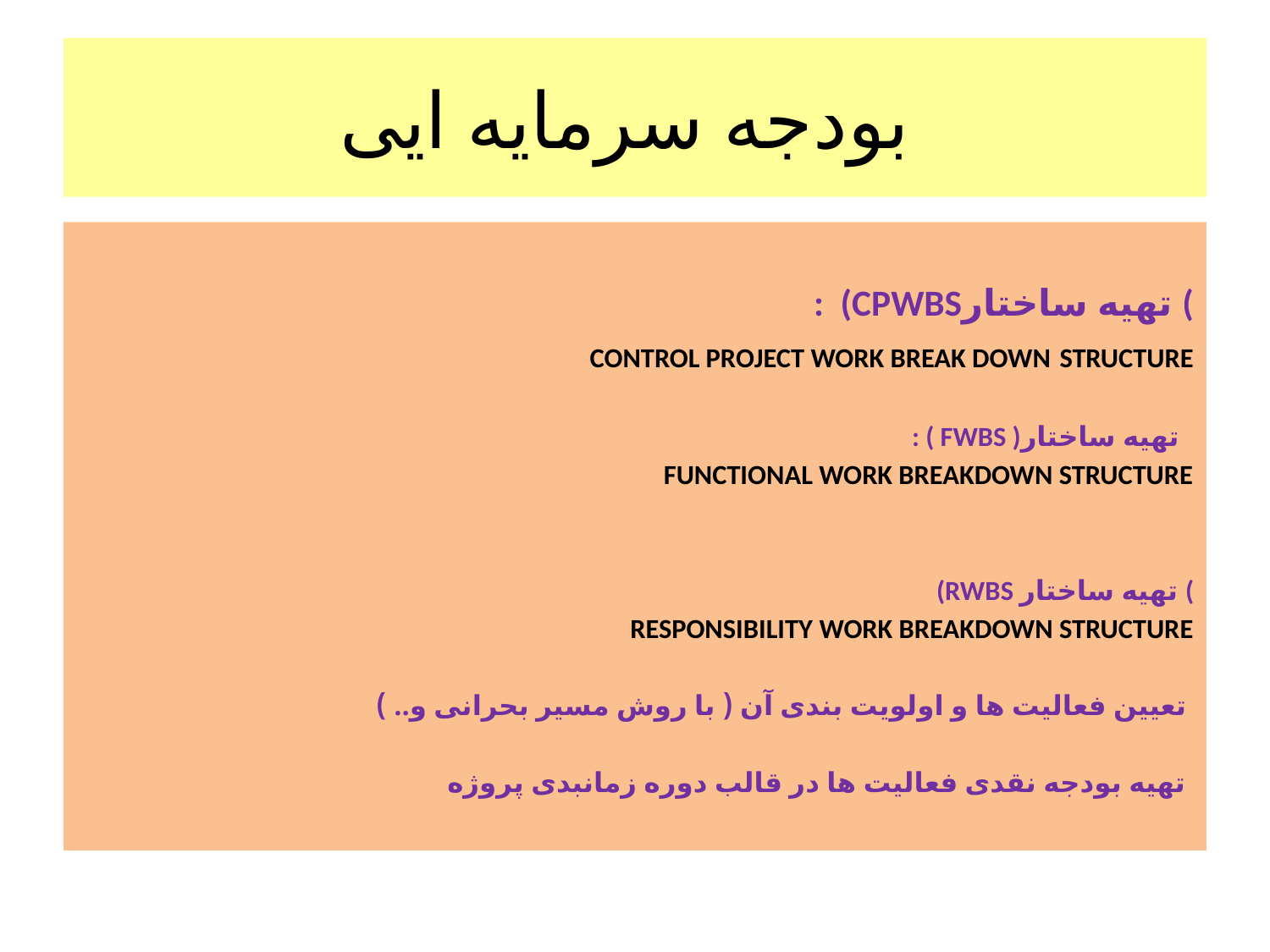

# بودجه سرمایه ایی

:  (CPWBSتهیه ساختار (
CONTROL PROJECT WORK BREAK DOWN STRUCTURE

 : ( FWBS )تهیه ساختار
FUNCTIONAL WORK BREAKDOWN STRUCTURE

 (RWBS تهیه ساختار (
RESPONSIBILITY WORK BREAKDOWN STRUCTURE

تعیین فعالیت ها و اولویت بندی آن ( با روش مسیر بحرانی و.. )

تهیه بودجه نقدی فعالیت ها در قالب دوره زمانبدی پروژه